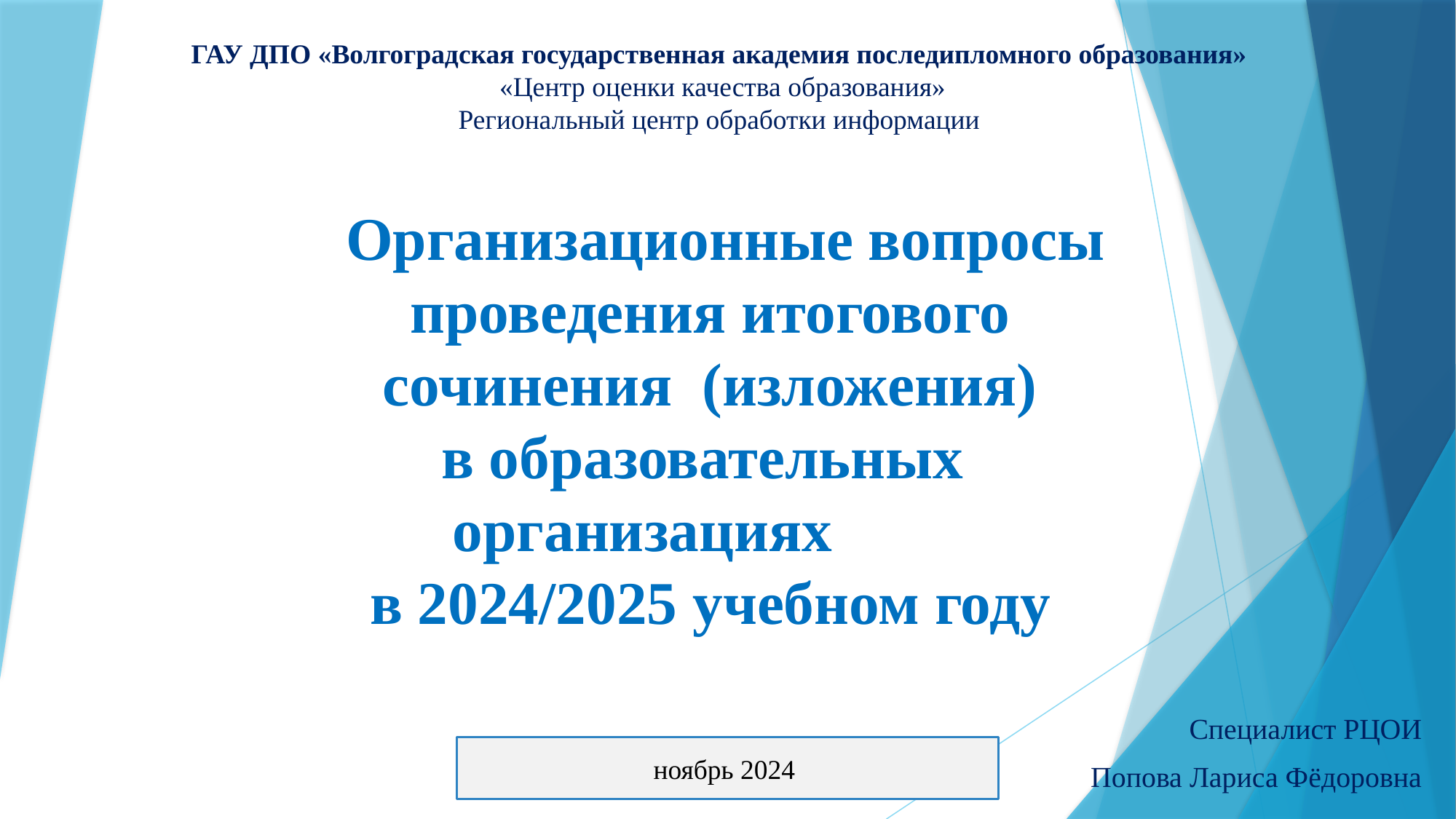

ГАУ ДПО «Волгоградская государственная академия последипломного образования»
 «Центр оценки качества образования»
Региональный центр обработки информации
# Организационные вопросы проведения итогового сочинения  (изложения) в образовательных организациях в 2024/2025 учебном году

Специалист РЦОИ
     Попова Лариса Фёдоровна
ноябрь 2024